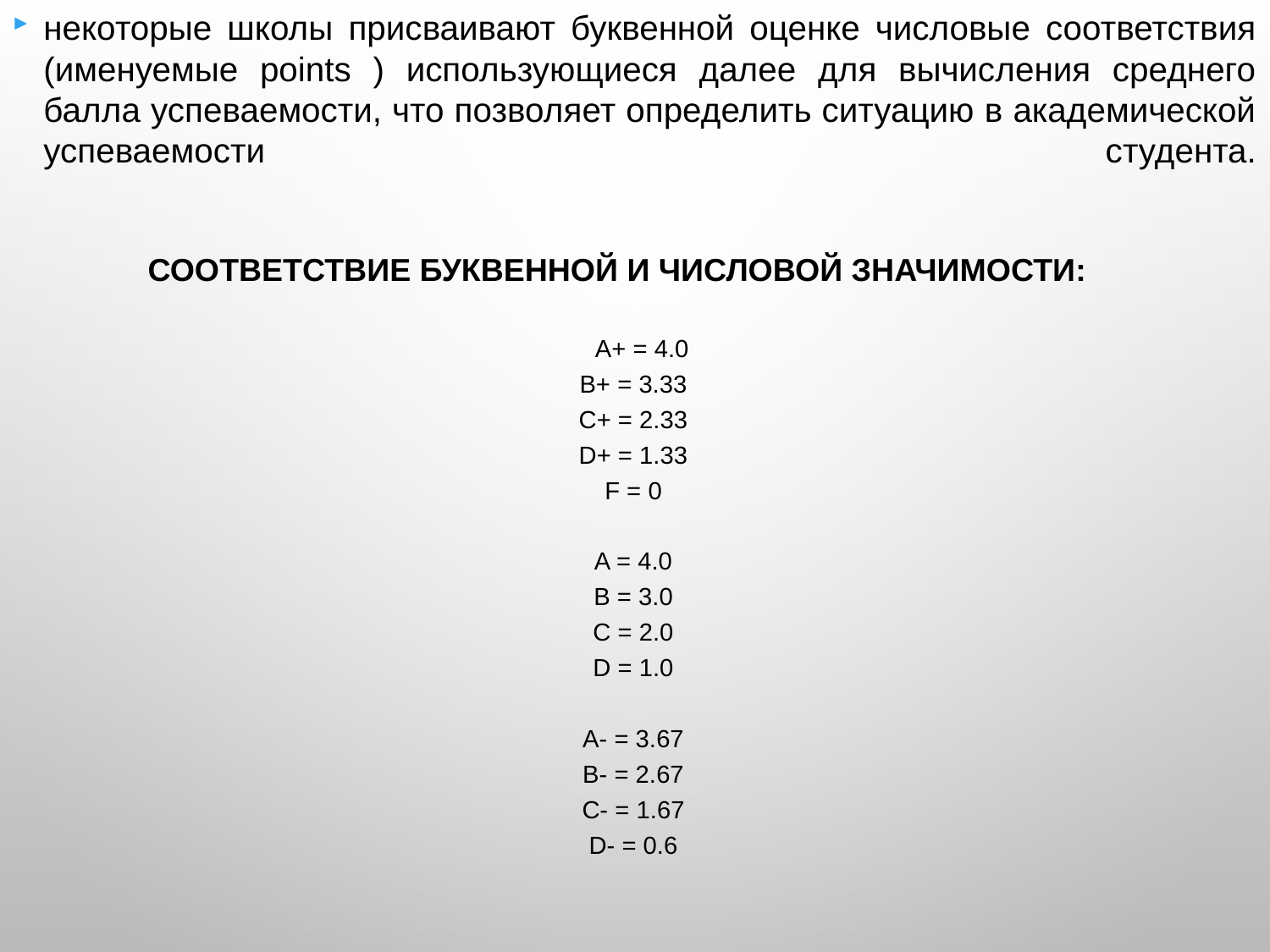

некоторые школы присваивают буквенной оценке числовые соответствия (именуемые points ) использующиеся далее для вычисления среднего балла успеваемости, что позволяет определить ситуацию в академической успеваемости студента.

Соответствие буквенной и числовой значимости:
       А+ = 4.0
B+ = 3.33
C+ = 2.33
D+ = 1.33
F = 0
A = 4.0
B = 3.0
C = 2.0
D = 1.0
A- = 3.67
B- = 2.67
C- = 1.67
D- = 0.6